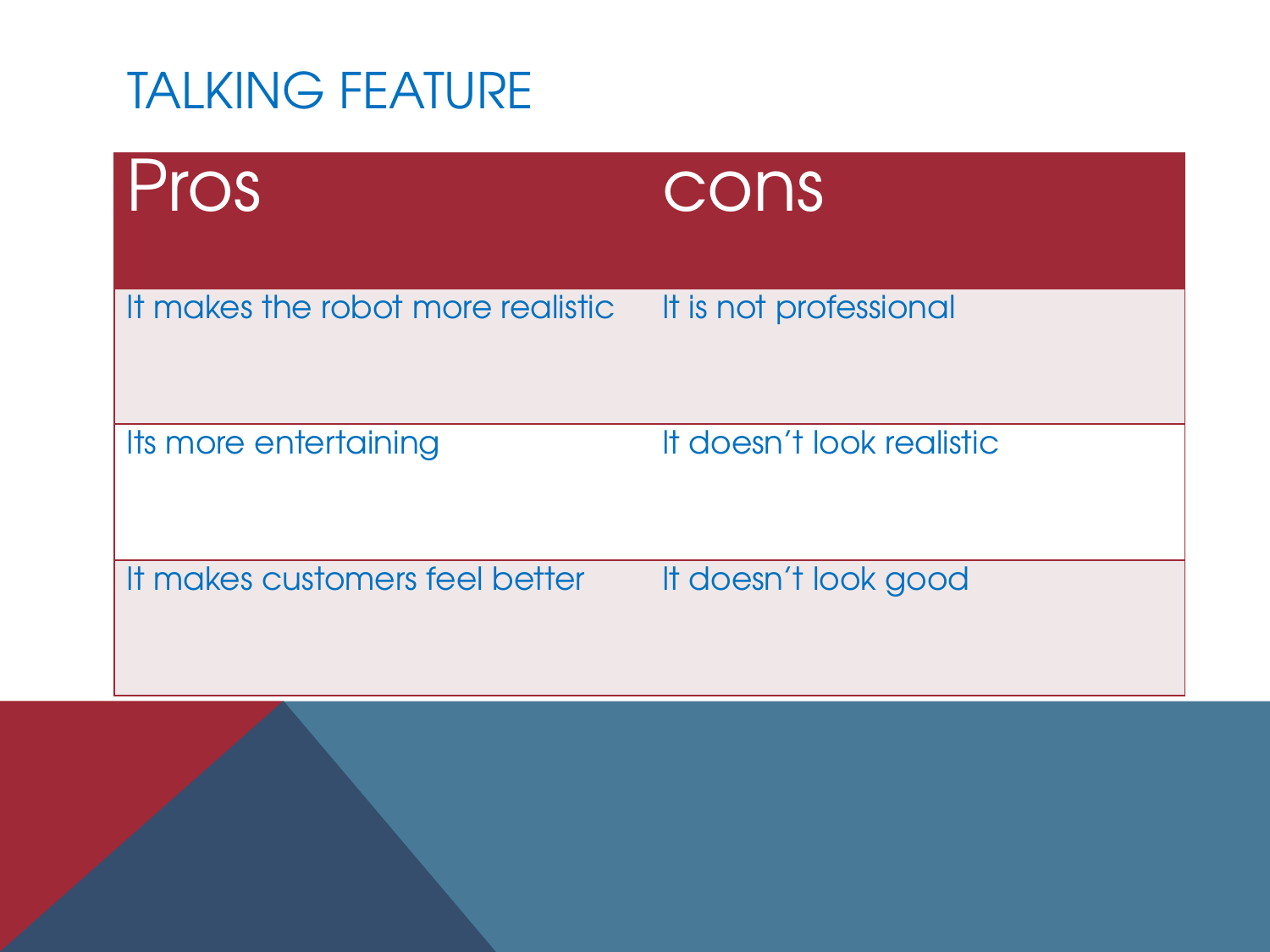

# Talking feature
| Pros | cons |
| --- | --- |
| It makes the robot more realistic | It is not professional |
| Its more entertaining | It doesn’t look realistic |
| It makes customers feel better | It doesn’t look good |